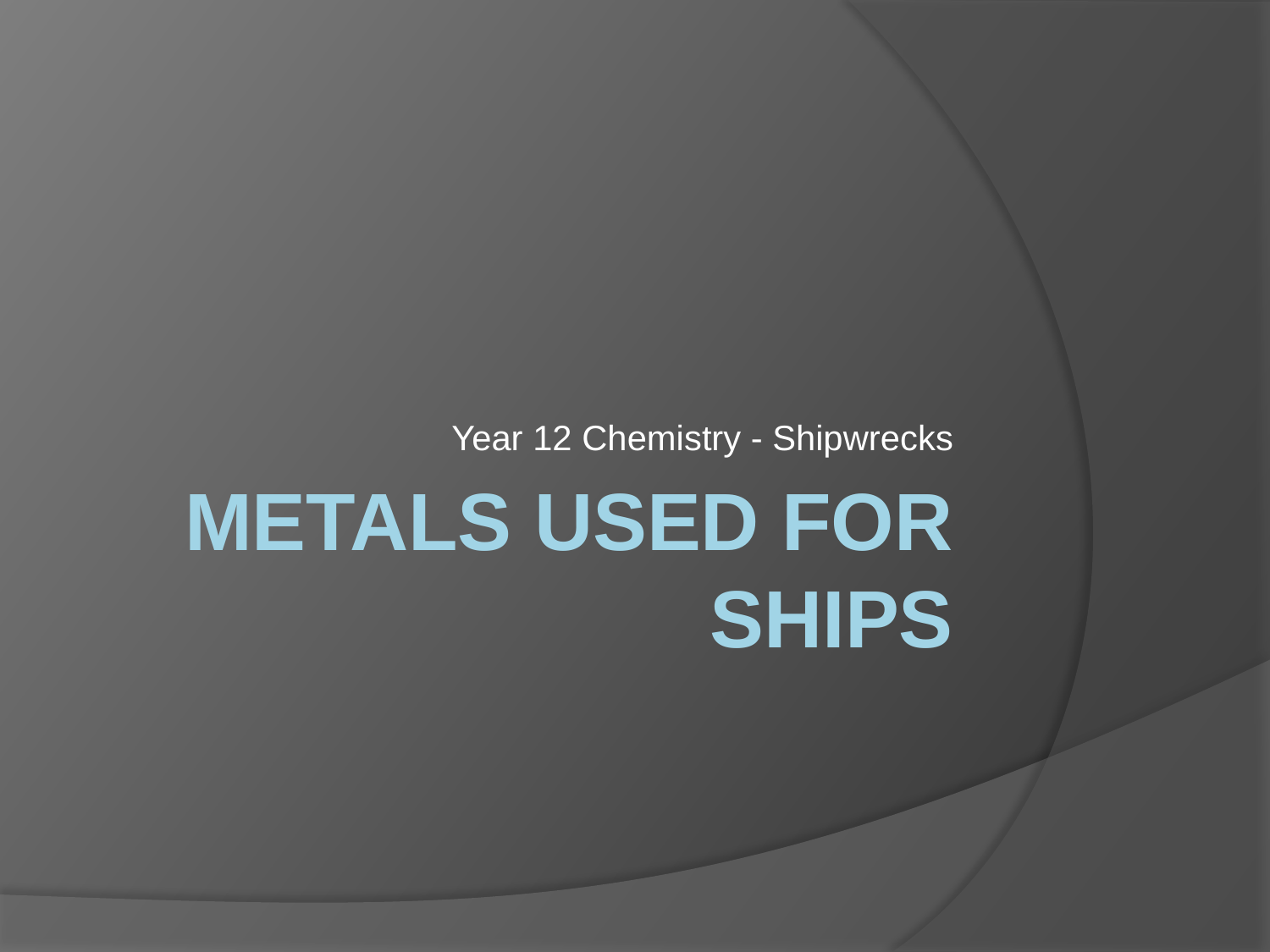

Year 12 Chemistry - Shipwrecks
# Metals used for ships